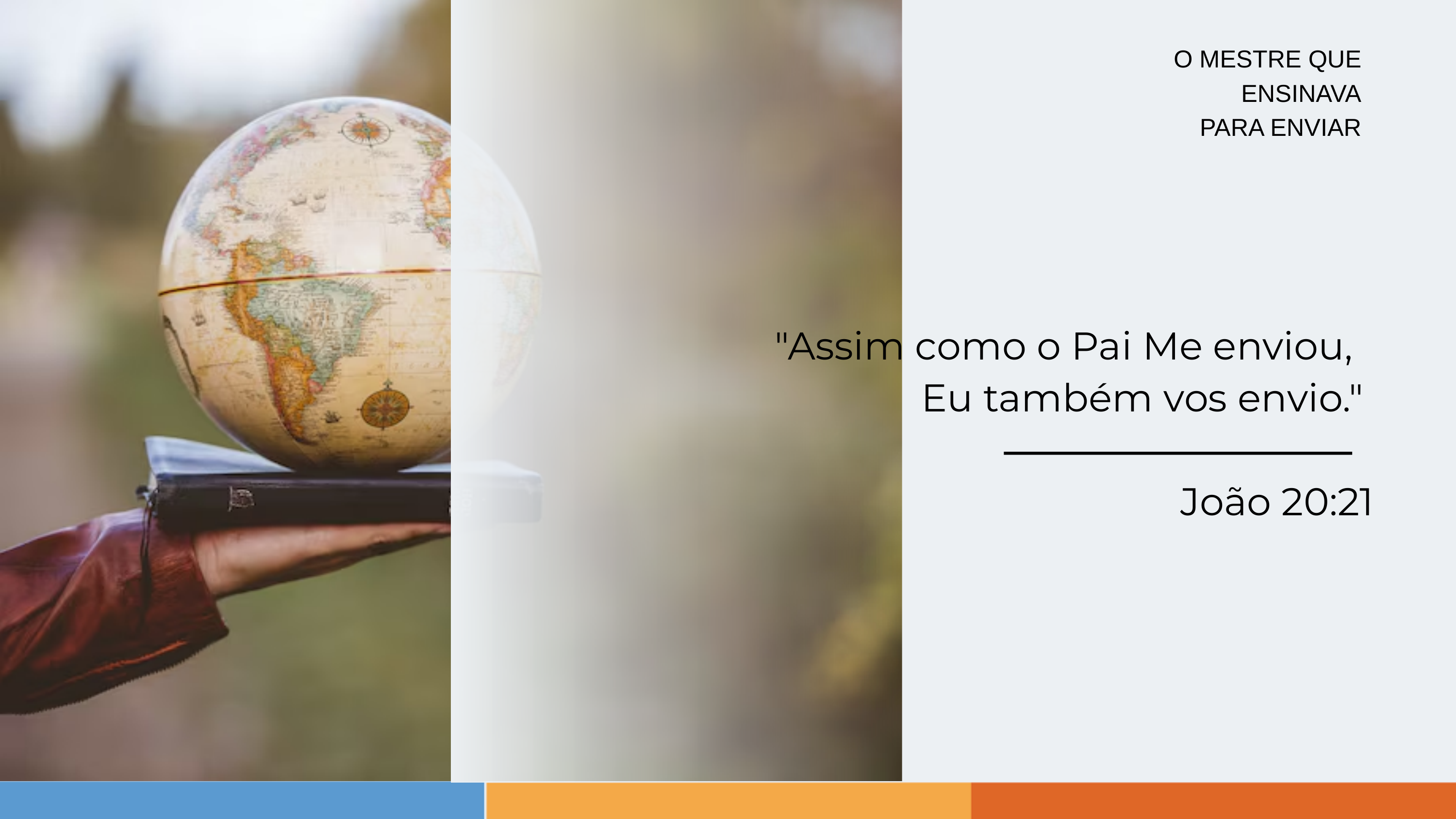

O MESTRE QUE ENSINAVA
PARA ENVIAR
"Assim como o Pai Me enviou,
 Eu também vos envio."

João 20:21